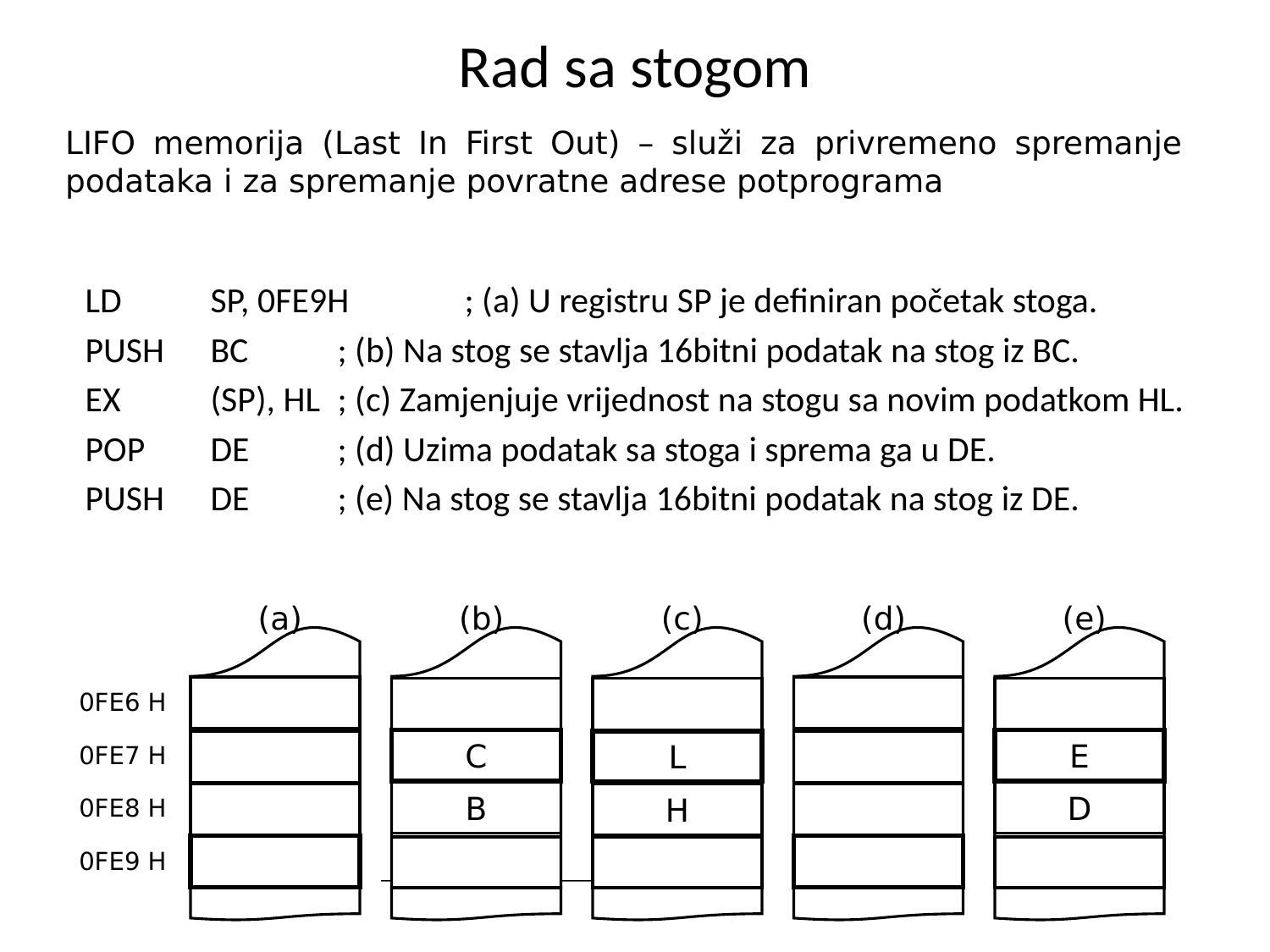

# Rad sa stogom
LIFO memorija (Last In First Out) – služi za privremeno spremanje podataka i za spremanje povratne adrese potprograma

LD	SP, 0FE9H	; (a) U registru SP je definiran početak stoga.
PUSH	BC	; (b) Na stog se stavlja 16bitni podatak na stog iz BC.
EX	(SP), HL	; (c) Zamjenjuje vrijednost na stogu sa novim podatkom HL.
POP	DE	; (d) Uzima podatak sa stoga i sprema ga u DE.
PUSH	DE	; (e) Na stog se stavlja 16bitni podatak na stog iz DE.
(a)
(b)
(c)
(d)
(e)

C
B

L
H

E
D

0FE6 H
0FE7 H
0FE8 H
0FE9 H